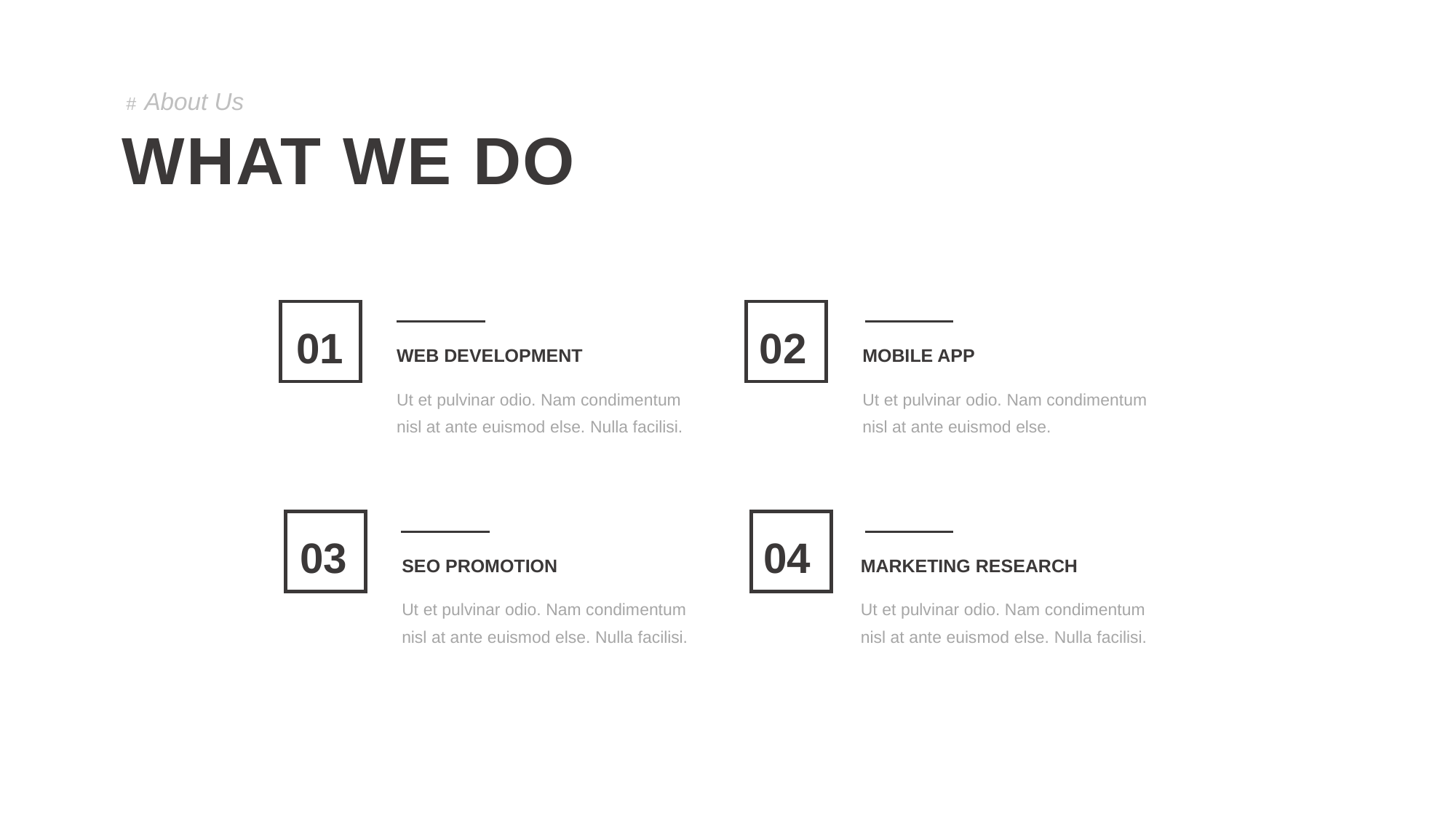

# About Us
WHAT WE DO

01

02
WEB DEVELOPMENT
Ut et pulvinar odio. Nam condimentum nisl at ante euismod else. Nulla facilisi.
MOBILE APP
Ut et pulvinar odio. Nam condimentum nisl at ante euismod else.

03

04
SEO PROMOTION
Ut et pulvinar odio. Nam condimentum nisl at ante euismod else. Nulla facilisi.
MARKETING RESEARCH
Ut et pulvinar odio. Nam condimentum nisl at ante euismod else. Nulla facilisi.